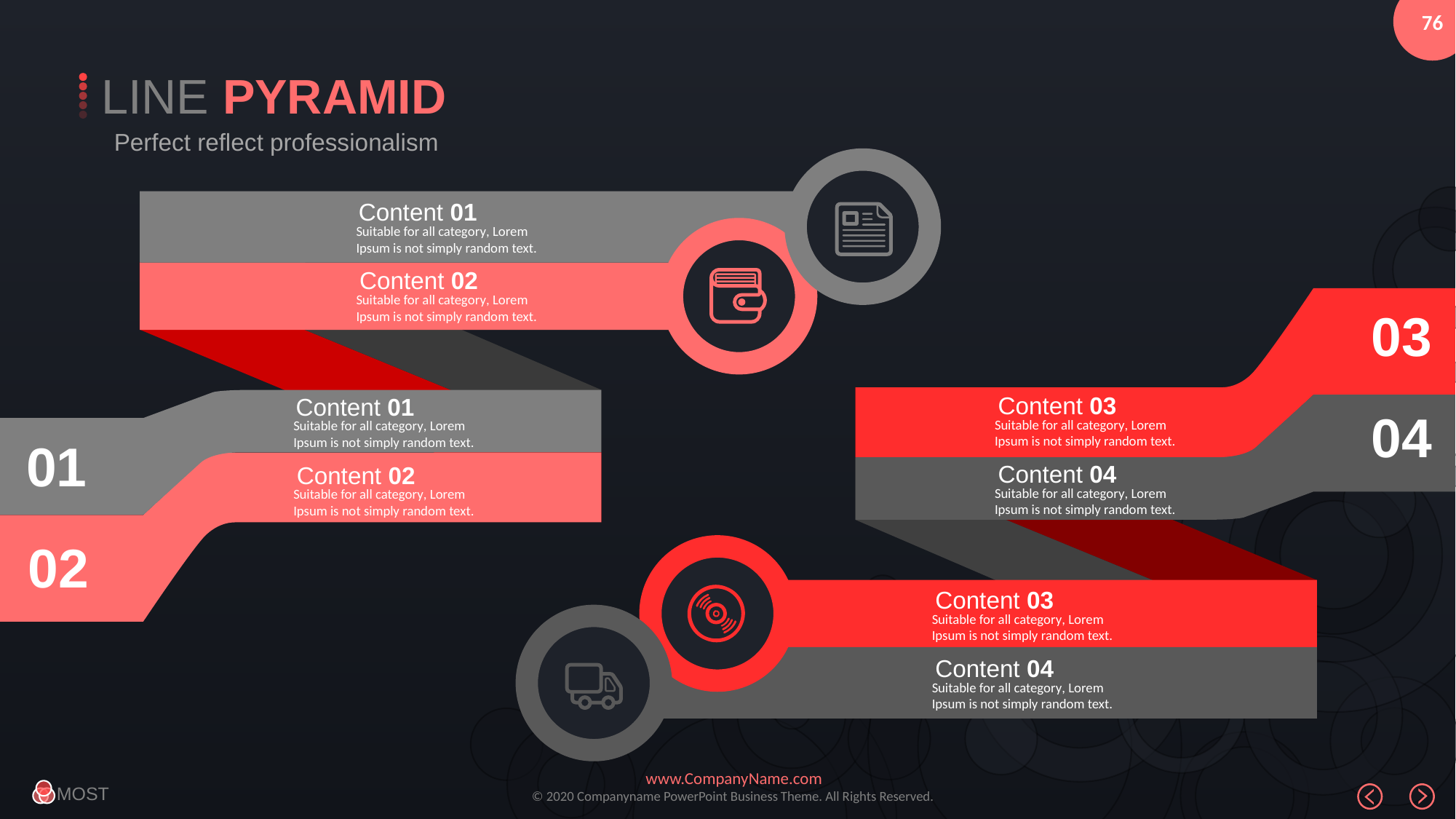

LINE PYRAMID
Perfect reflect professionalism

Content 01

Suitable for all category, Lorem Ipsum is not simply random text.

Content 02

Suitable for all category, Lorem Ipsum is not simply random text.

03
Content 03
Content 01

04
Suitable for all category, Lorem Ipsum is not simply random text.
Suitable for all category, Lorem Ipsum is not simply random text.
01

Content 04
Content 02

Suitable for all category, Lorem Ipsum is not simply random text.
Suitable for all category, Lorem Ipsum is not simply random text.
02

Content 03

Suitable for all category, Lorem Ipsum is not simply random text.

Content 04

Suitable for all category, Lorem Ipsum is not simply random text.